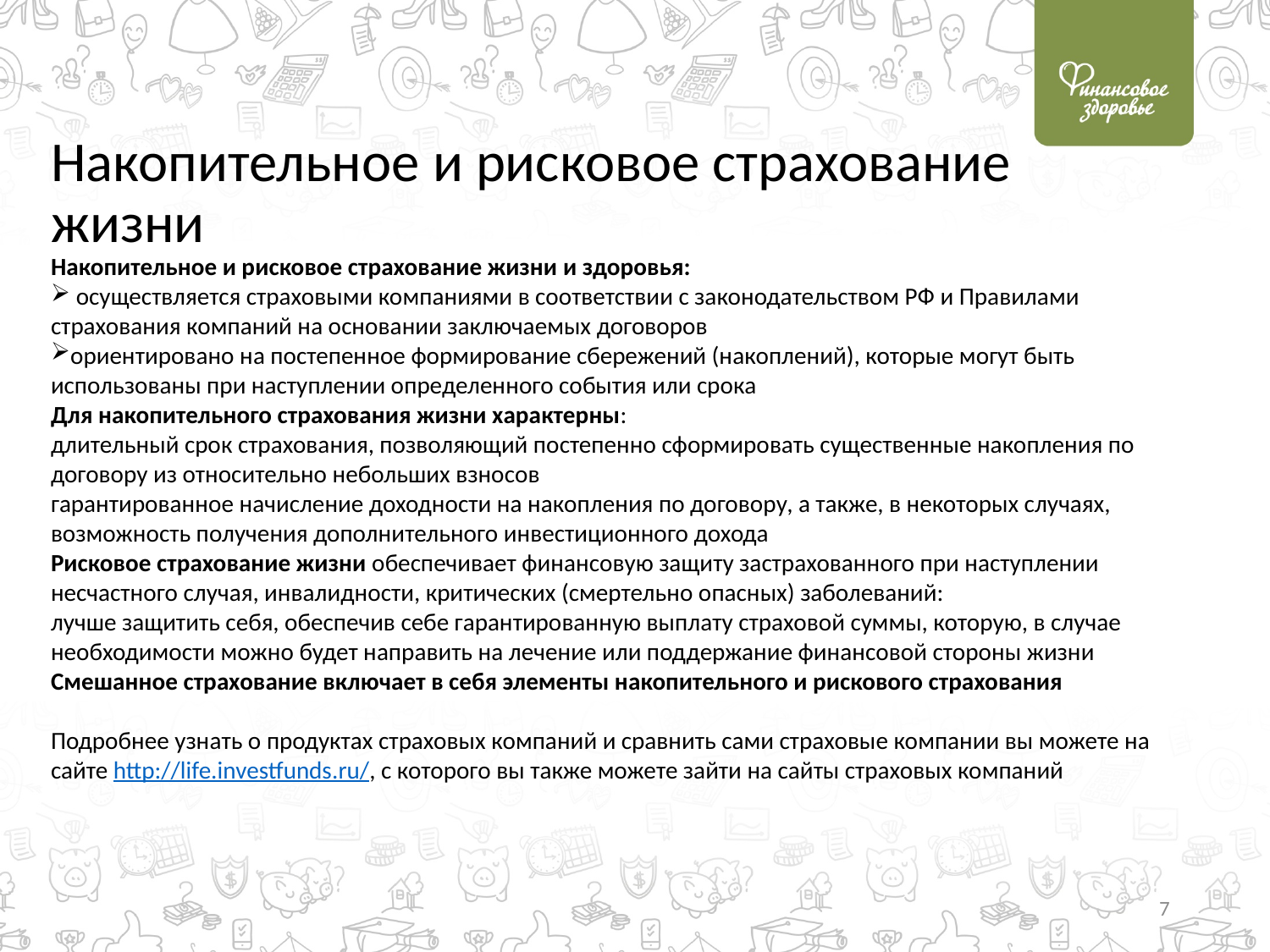

Накопительное и рисковое страхование жизни
Накопительное и рисковое страхование жизни и здоровья:
 осуществляется страховыми компаниями в соответствии с законодательством РФ и Правилами страхования компаний на основании заключаемых договоров
ориентировано на постепенное формирование сбережений (накоплений), которые могут быть использованы при наступлении определенного события или срока
Для накопительного страхования жизни характерны:
длительный срок страхования, позволяющий постепенно сформировать существенные накопления по договору из относительно небольших взносов
гарантированное начисление доходности на накопления по договору, а также, в некоторых случаях, возможность получения дополнительного инвестиционного дохода
Рисковое страхование жизни обеспечивает финансовую защиту застрахованного при наступлении несчастного случая, инвалидности, критических (смертельно опасных) заболеваний:
лучше защитить себя, обеспечив себе гарантированную выплату страховой суммы, которую, в случае необходимости можно будет направить на лечение или поддержание финансовой стороны жизни
Смешанное страхование включает в себя элементы накопительного и рискового страхования

Подробнее узнать о продуктах страховых компаний и сравнить сами страховые компании вы можете на сайте http://life.investfunds.ru/, с которого вы также можете зайти на сайты страховых компаний
7